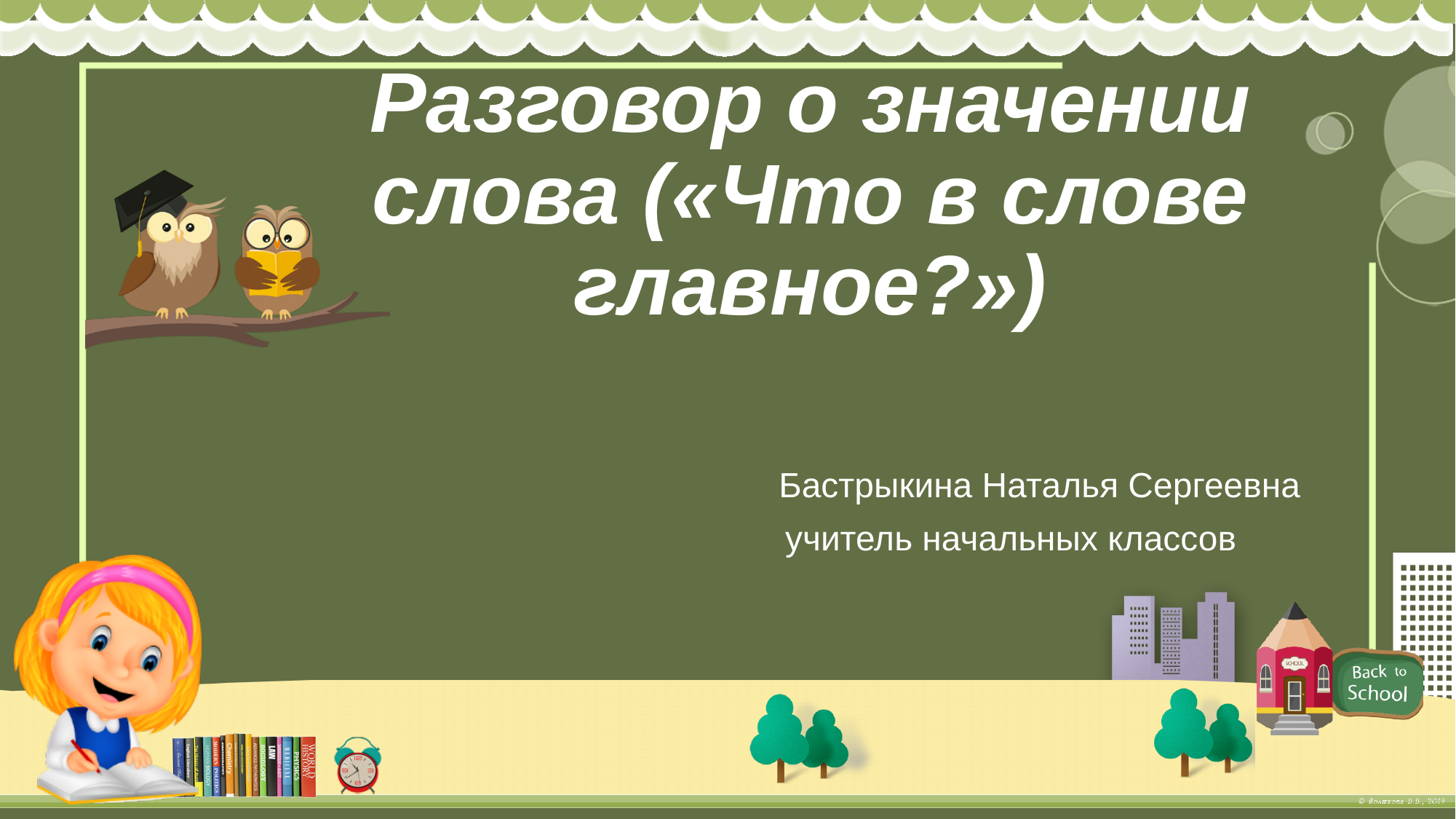

# Разговор о значении слова («Что в слове главное?»)
      Бастрыкина Наталья Сергеевна
учитель начальных классов